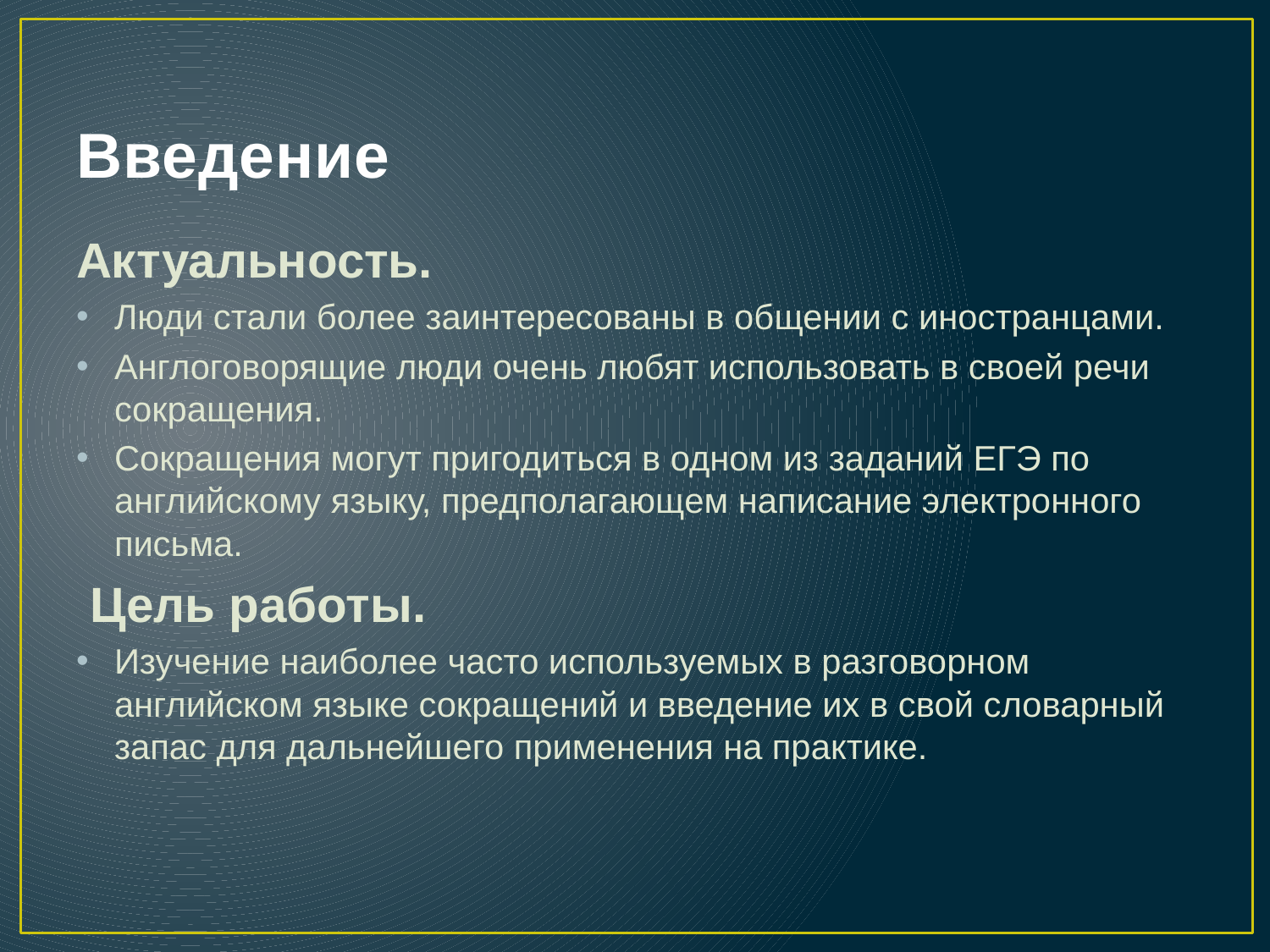

# Введение
Актуальность.
Люди стали более заинтересованы в общении с иностранцами.
Англоговорящие люди очень любят использовать в своей речи сокращения.
Сокращения могут пригодиться в одном из заданий ЕГЭ по английскому языку, предполагающем написание электронного письма.
 Цель работы.
Изучение наиболее часто используемых в разговорном английском языке сокращений и введение их в свой словарный запас для дальнейшего применения на практике.